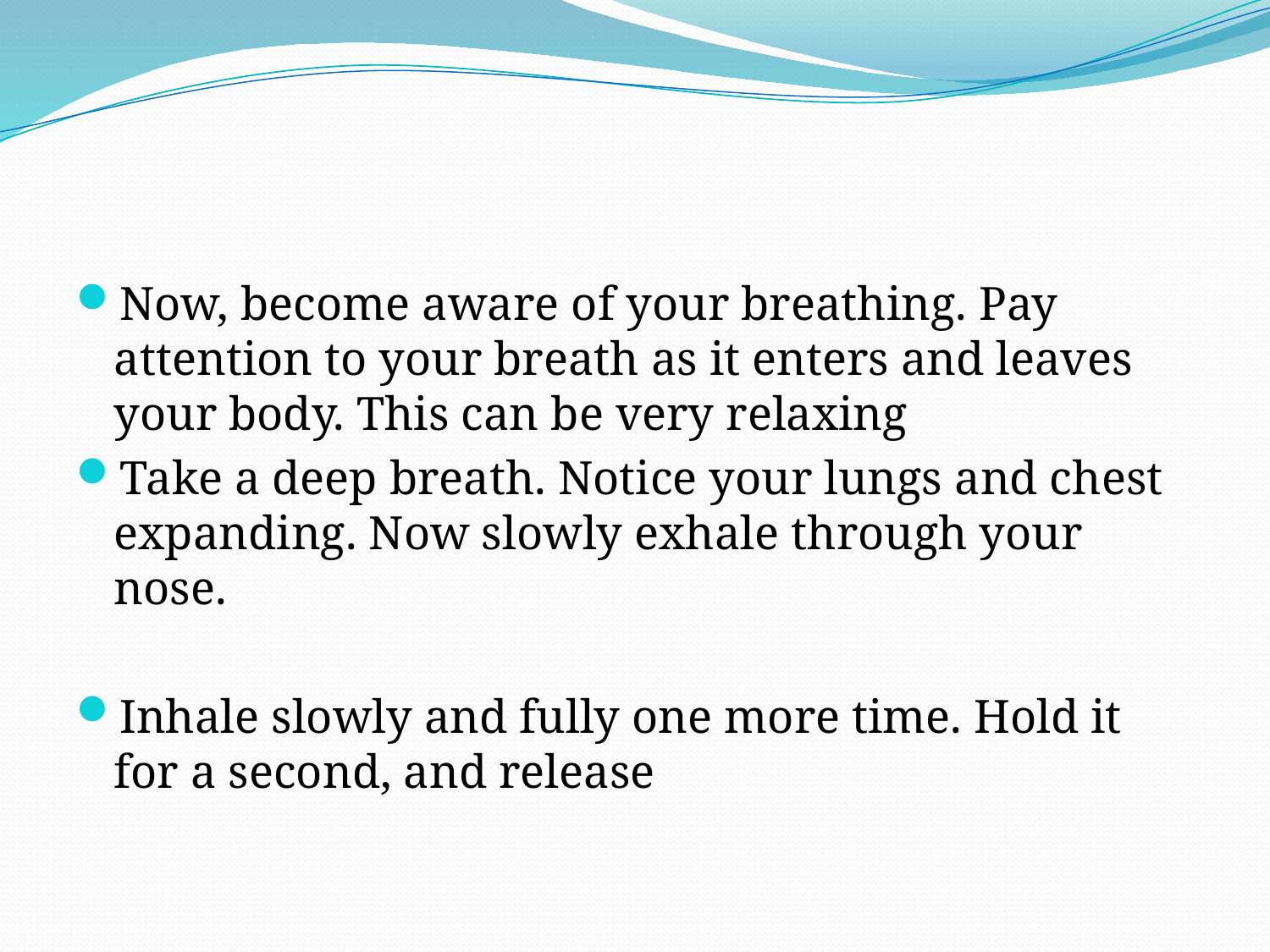

#
Now, become aware of your breathing. Pay attention to your breath as it enters and leaves your body. This can be very relaxing
Take a deep breath. Notice your lungs and chest expanding. Now slowly exhale through your nose.

Inhale slowly and fully one more time. Hold it for a second, and release